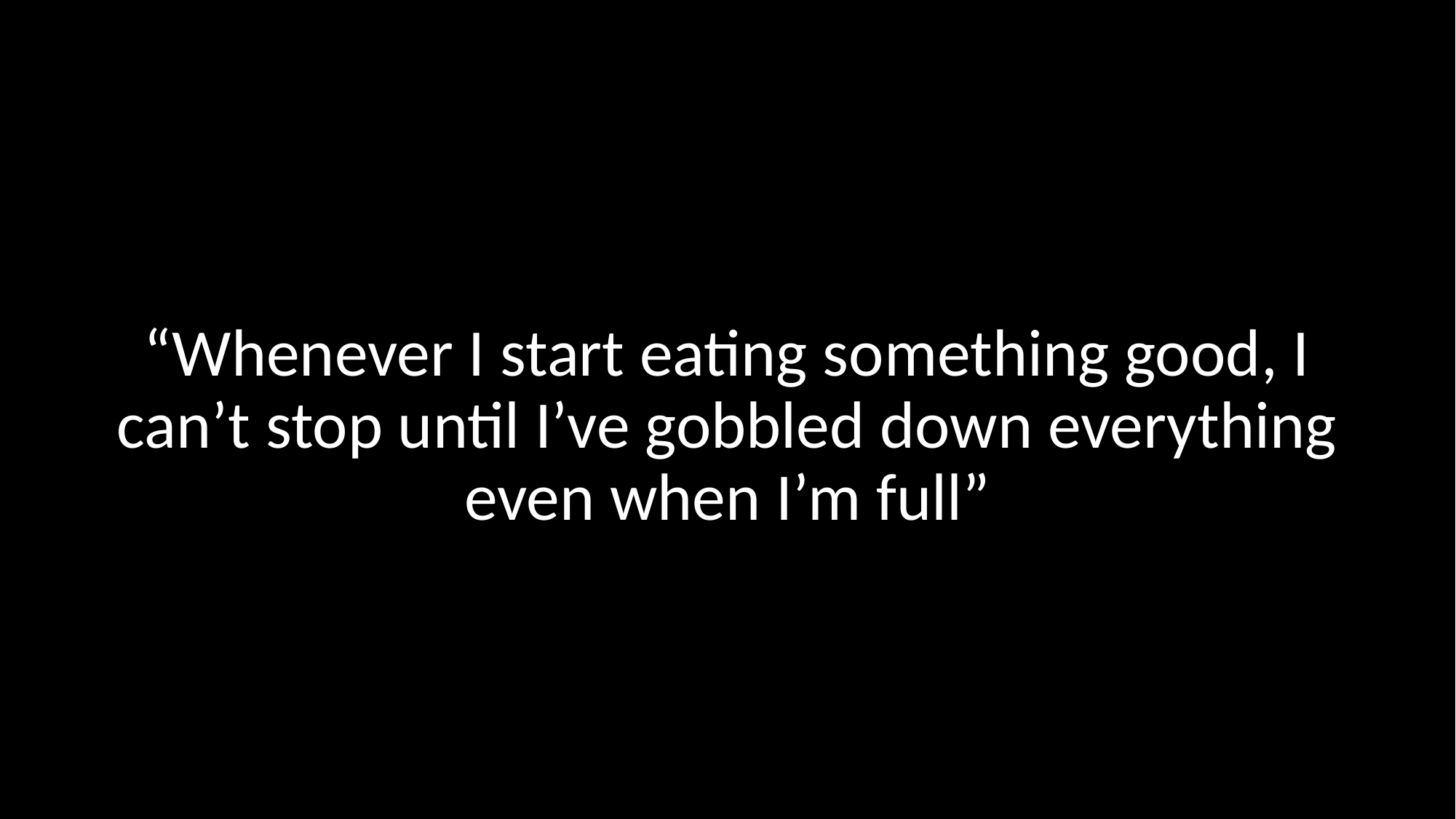

“Whenever I start eating something good, I can’t stop until I’ve gobbled down everything even when I’m full”